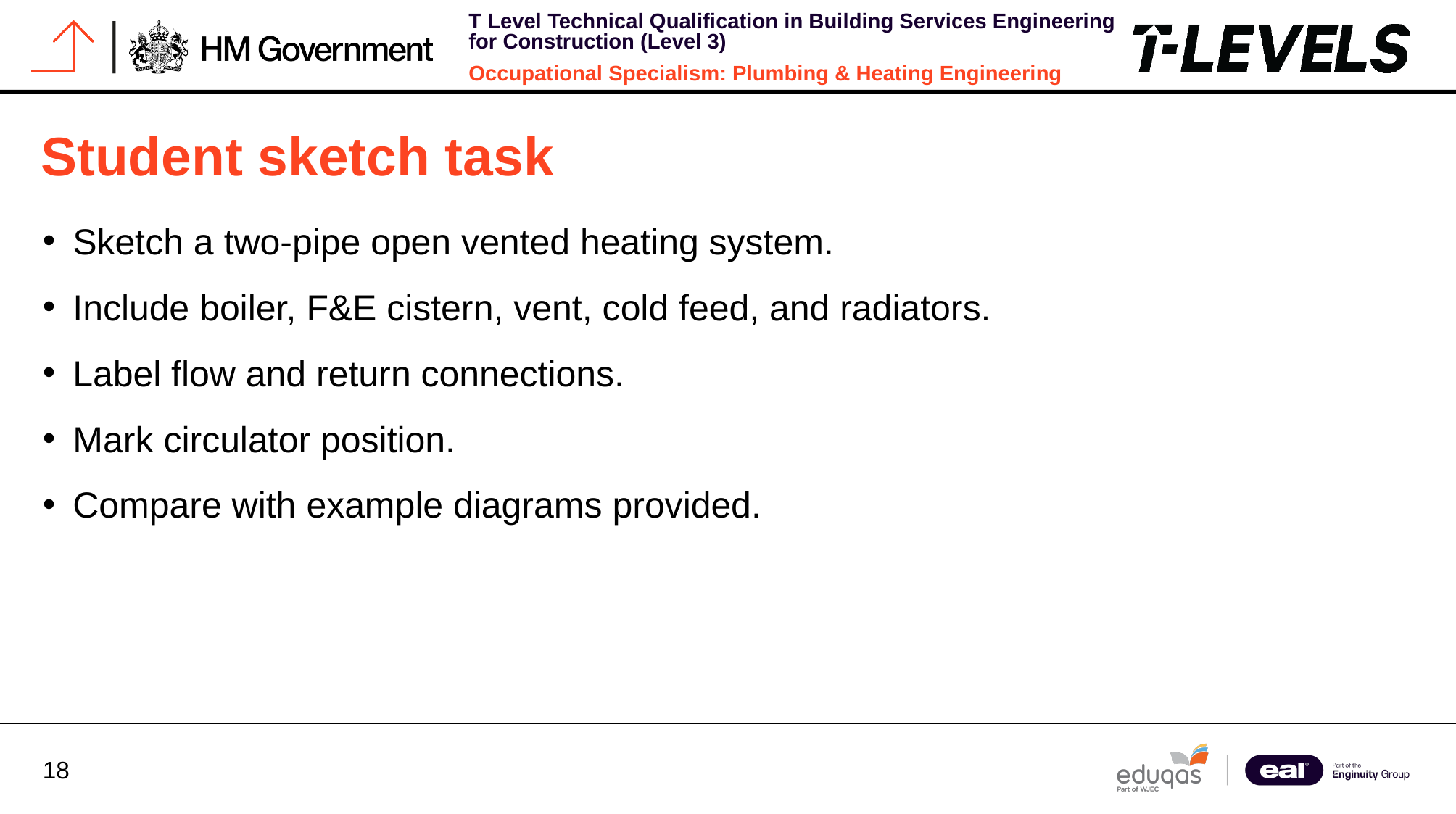

# Student sketch task
Sketch a two-pipe open vented heating system.
Include boiler, F&E cistern, vent, cold feed, and radiators.
Label flow and return connections.
Mark circulator position.
Compare with example diagrams provided.